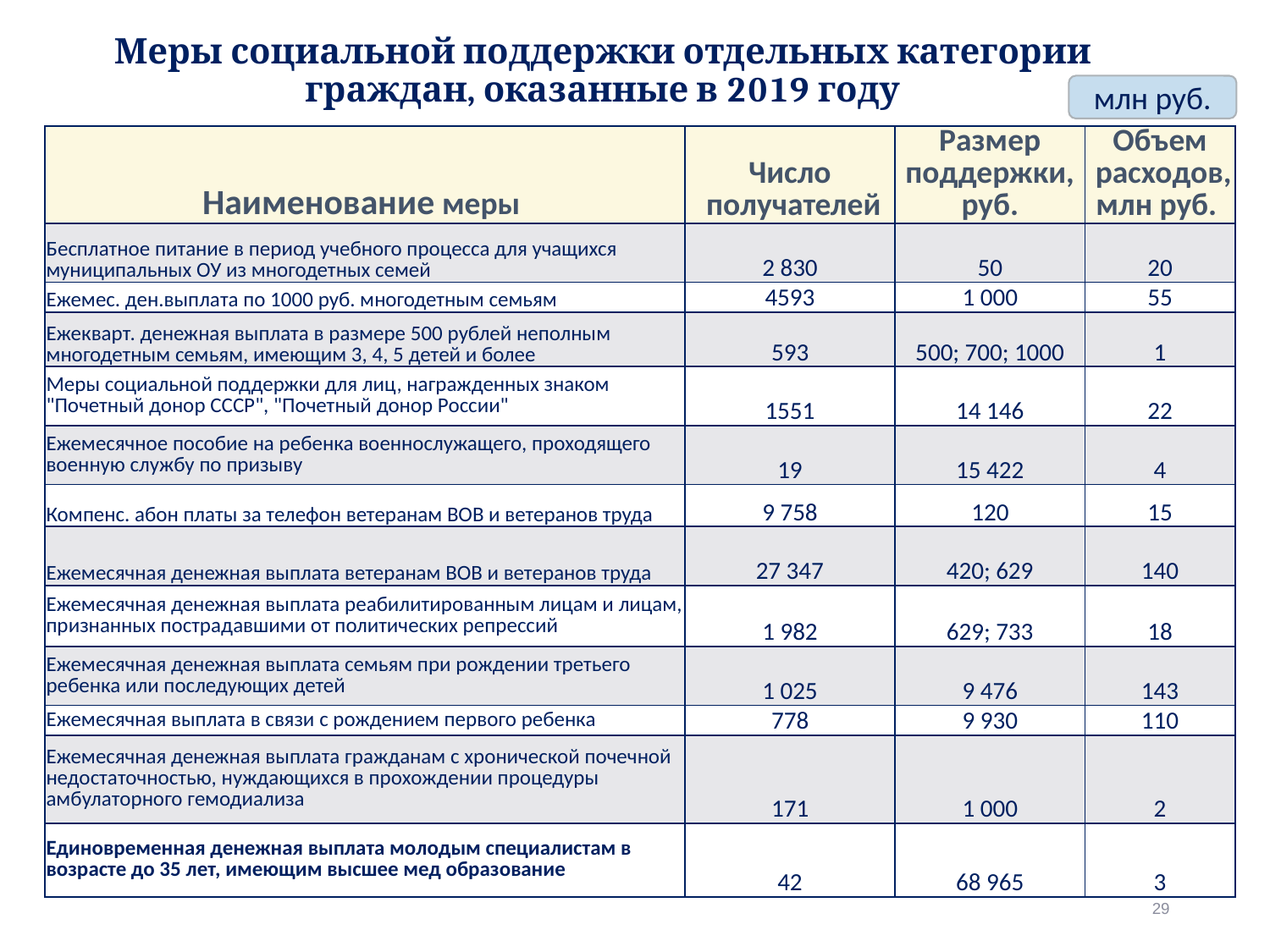

# Меры социальной поддержки отдельных категории граждан, оказанные в 2019 году
млн руб.
| Наименование меры | Число получателей | Размер поддержки, руб. | Объем расходов, млн руб. |
| --- | --- | --- | --- |
| Бесплатное питание в период учебного процесса для учащихся муниципальных ОУ из многодетных семей | 2 830 | 50 | 20 |
| Ежемес. ден.выплата по 1000 руб. многодетным семьям | 4593 | 1 000 | 55 |
| Ежекварт. денежная выплата в размере 500 рублей неполным многодетным семьям, имеющим 3, 4, 5 детей и более | 593 | 500; 700; 1000 | 1 |
| Меры социальной поддержки для лиц, награжденных знаком "Почетный донор СССР", "Почетный донор России" | 1551 | 14 146 | 22 |
| Ежемесячное пособие на ребенка военнослужащего, проходящего военную службу по призыву | 19 | 15 422 | 4 |
| Компенс. абон платы за телефон ветеранам ВОВ и ветеранов труда | 9 758 | 120 | 15 |
| Ежемесячная денежная выплата ветеранам ВОВ и ветеранов труда | 27 347 | 420; 629 | 140 |
| Ежемесячная денежная выплата реабилитированным лицам и лицам, признанных пострадавшими от политических репрессий | 1 982 | 629; 733 | 18 |
| Ежемесячная денежная выплата семьям при рождении третьего ребенка или последующих детей | 1 025 | 9 476 | 143 |
| Ежемесячная выплата в связи с рождением первого ребенка | 778 | 9 930 | 110 |
| Ежемесячная денежная выплата гражданам с хронической почечной недостаточностью, нуждающихся в прохождении процедуры амбулаторного гемодиализа | 171 | 1 000 | 2 |
| Единовременная денежная выплата молодым специалистам в возрасте до 35 лет, имеющим высшее мед образование | 42 | 68 965 | 3 |
29